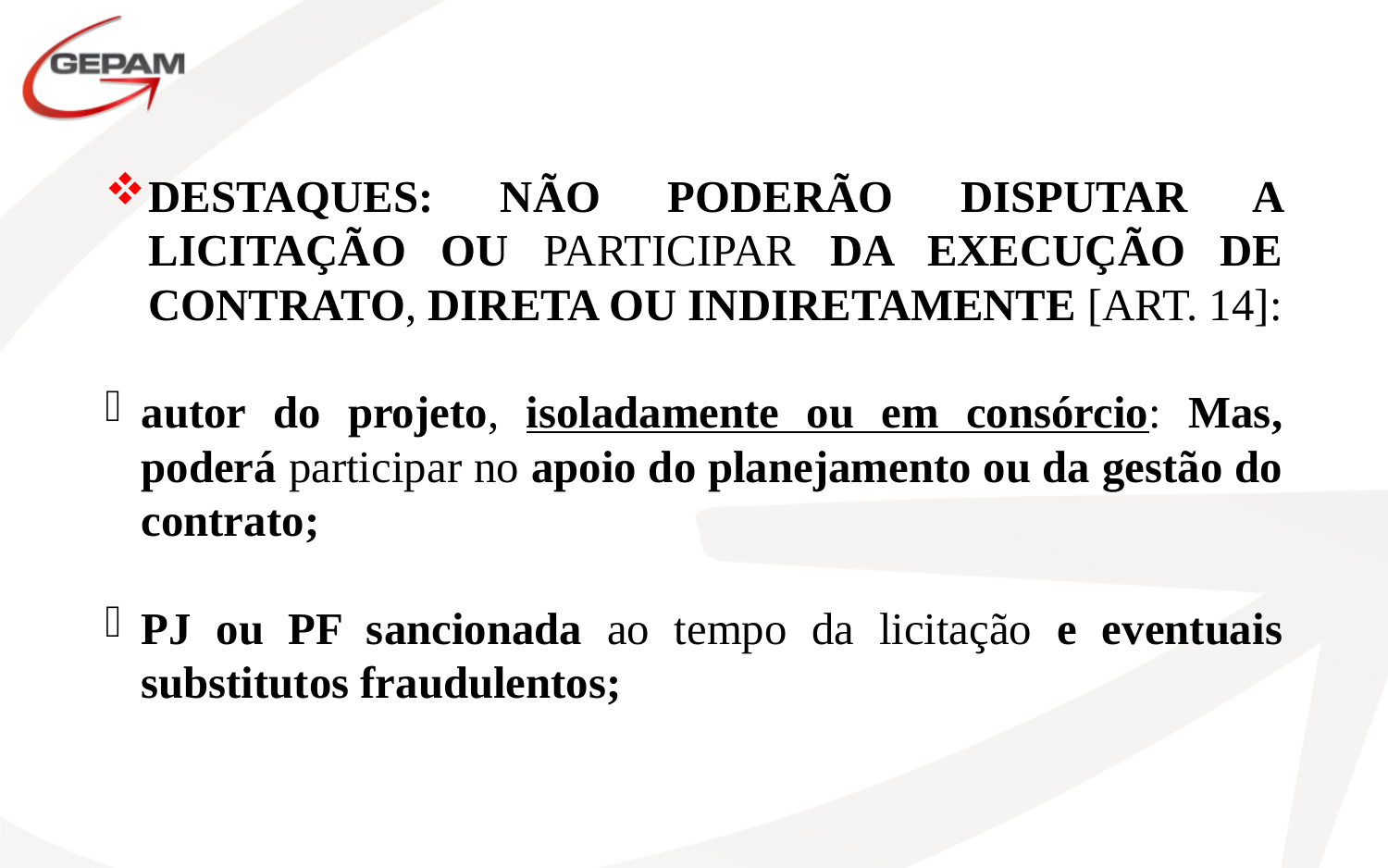

DESTAQUES: NÃO PODERÃO DISPUTAR A LICITAÇÃO OU PARTICIPAR DA EXECUÇÃO DE CONTRATO, DIRETA OU INDIRETAMENTE [ART. 14]:

autor do projeto, isoladamente ou em consórcio: Mas, poderá participar no apoio do planejamento ou da gestão do contrato;

PJ ou PF sancionada ao tempo da licitação e eventuais substitutos fraudulentos;